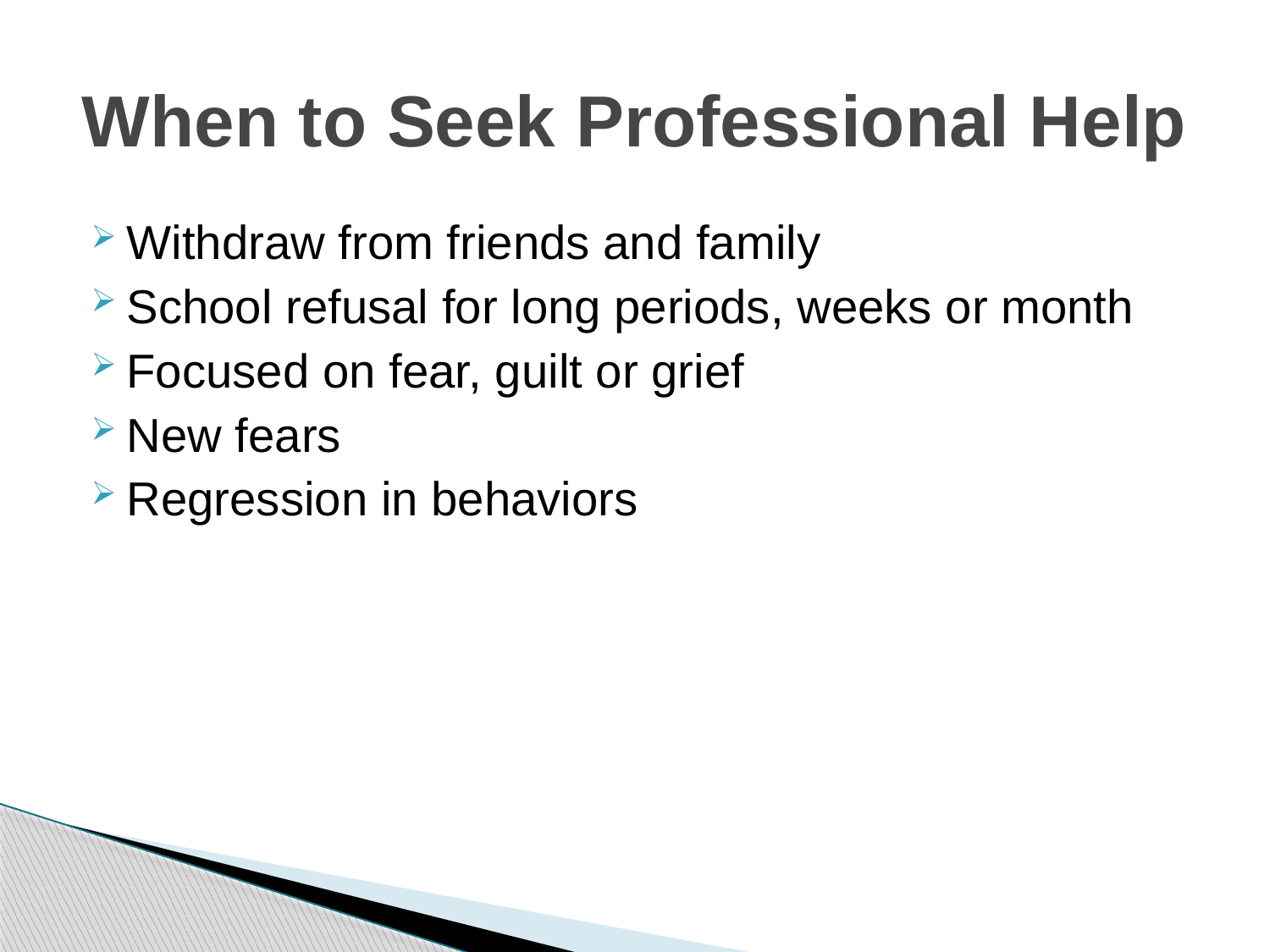

# When to Seek Professional Help
Withdraw from friends and family
School refusal for long periods, weeks or month
Focused on fear, guilt or grief
New fears
Regression in behaviors